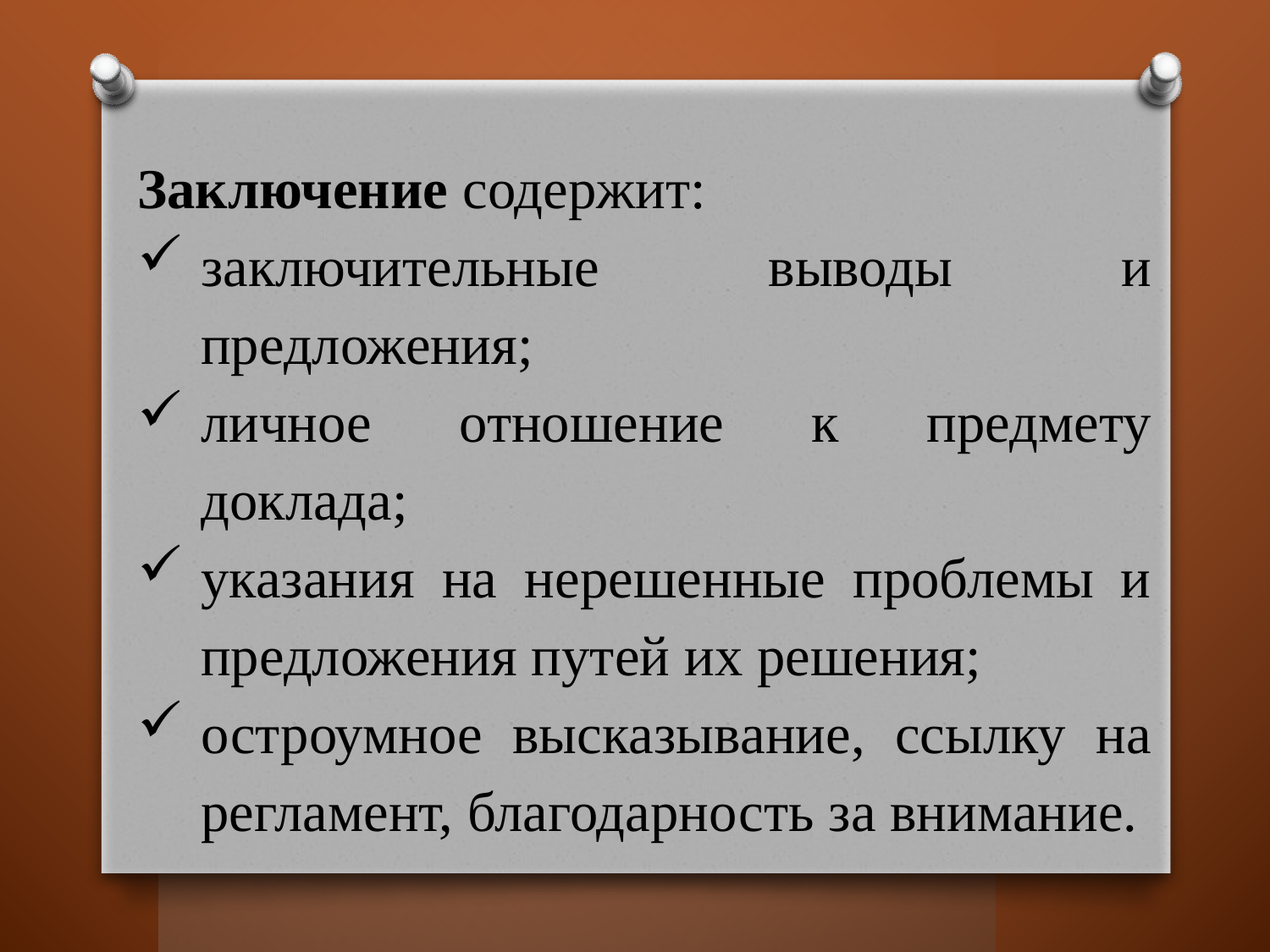

Заключение содержит:
заключительные выводы и предложения;
личное отношение к предмету доклада;
указания на нерешенные проблемы и предложения путей их решения;
остроумное высказывание, ссылку на регламент, благодарность за внимание.